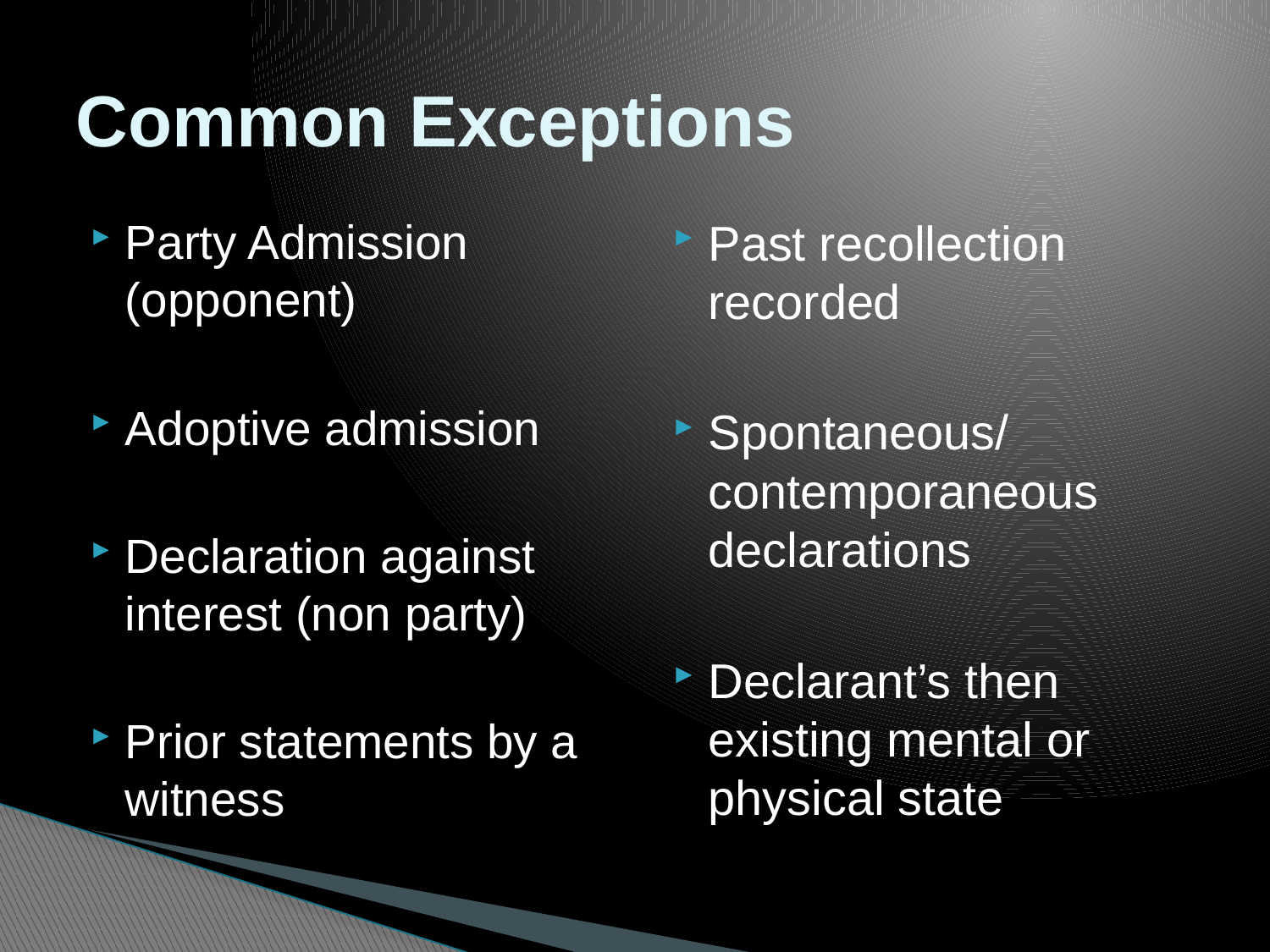

# Common Exceptions
Party Admission (opponent)

Adoptive admission

Declaration against interest (non party)

Prior statements by a witness

Past recollection recorded

Spontaneous/ contemporaneous declarations

Declarant’s then existing mental or physical state